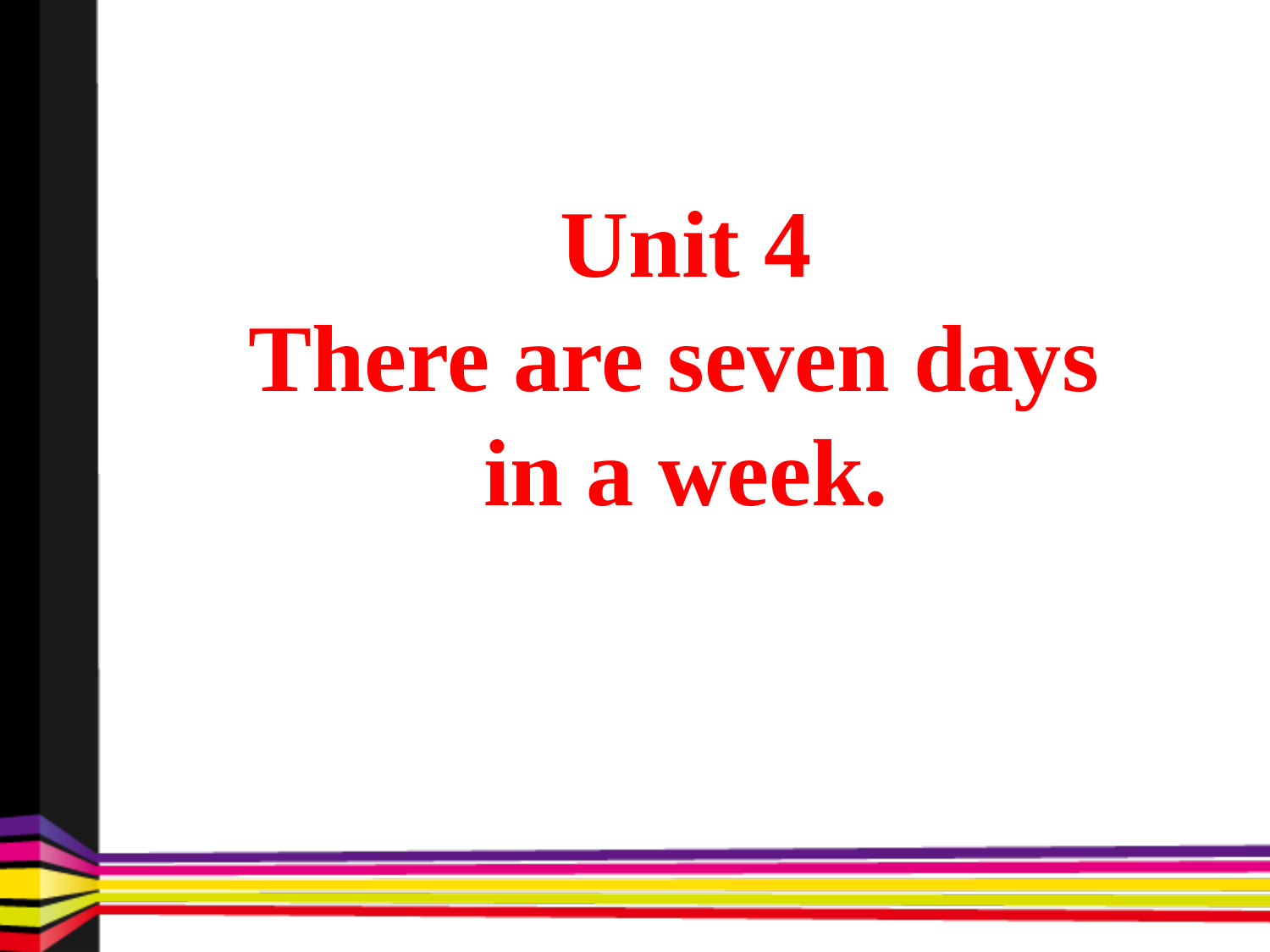

Unit 4
There are seven days
in a week.